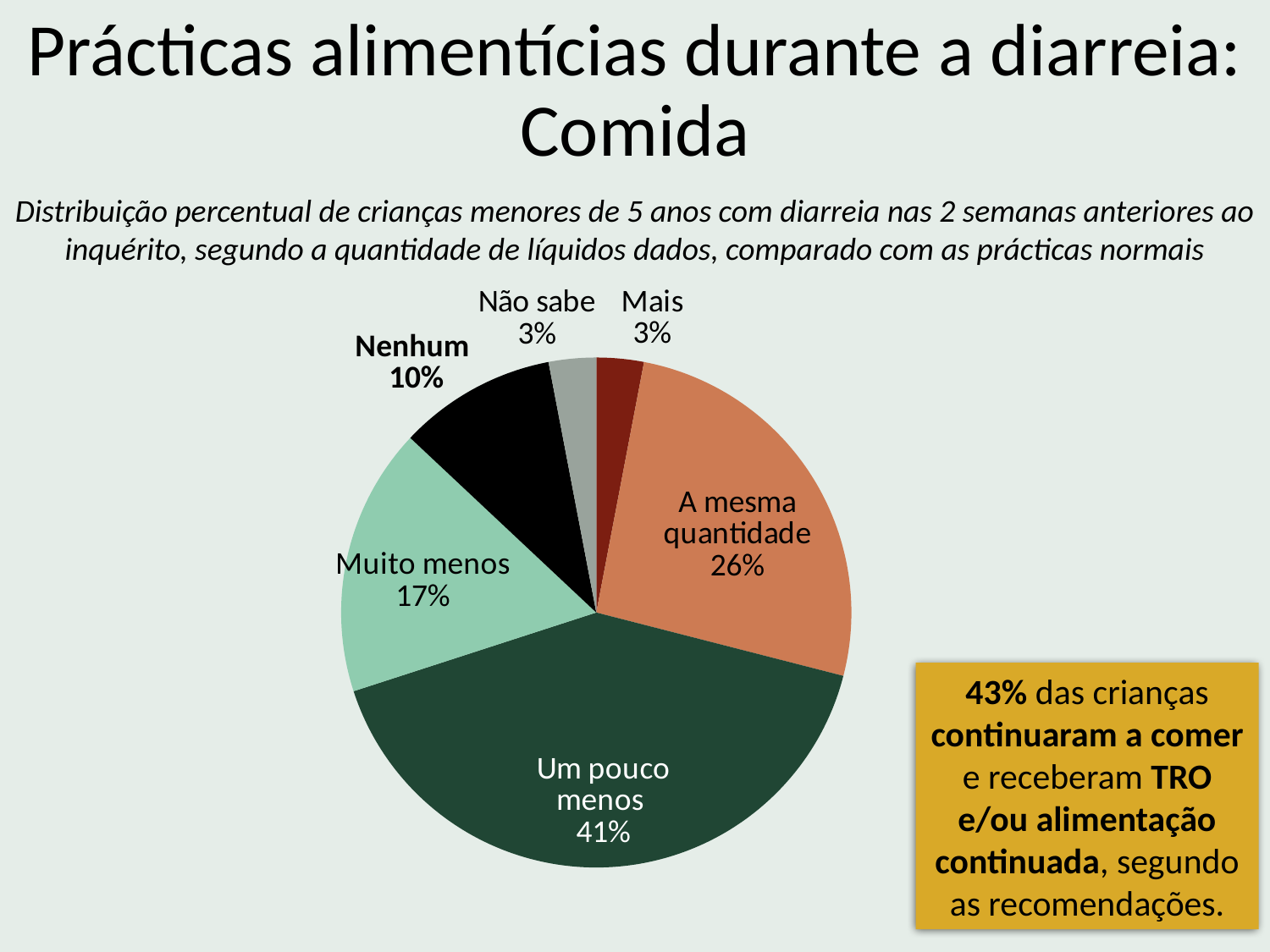

Prácticas alimentícias durante a diarreia: Comida
Distribuição percentual de crianças menores de 5 anos com diarreia nas 2 semanas anteriores ao inquérito, segundo a quantidade de líquidos dados, comparado com as prácticas normais

### Chart

| Category | Sales |
|---|---|
| Mais | 3.0 |
| A mesma quantidade | 26.0 |
| Um pouco menos  | 41.0 |
| Muito menos | 17.0 |
| Nenhum  | 10.0 |
| Não sabe | 3.0 |
43% das crianças continuaram a comer e receberam TRO e/ou alimentação continuada, segundo as recomendações.